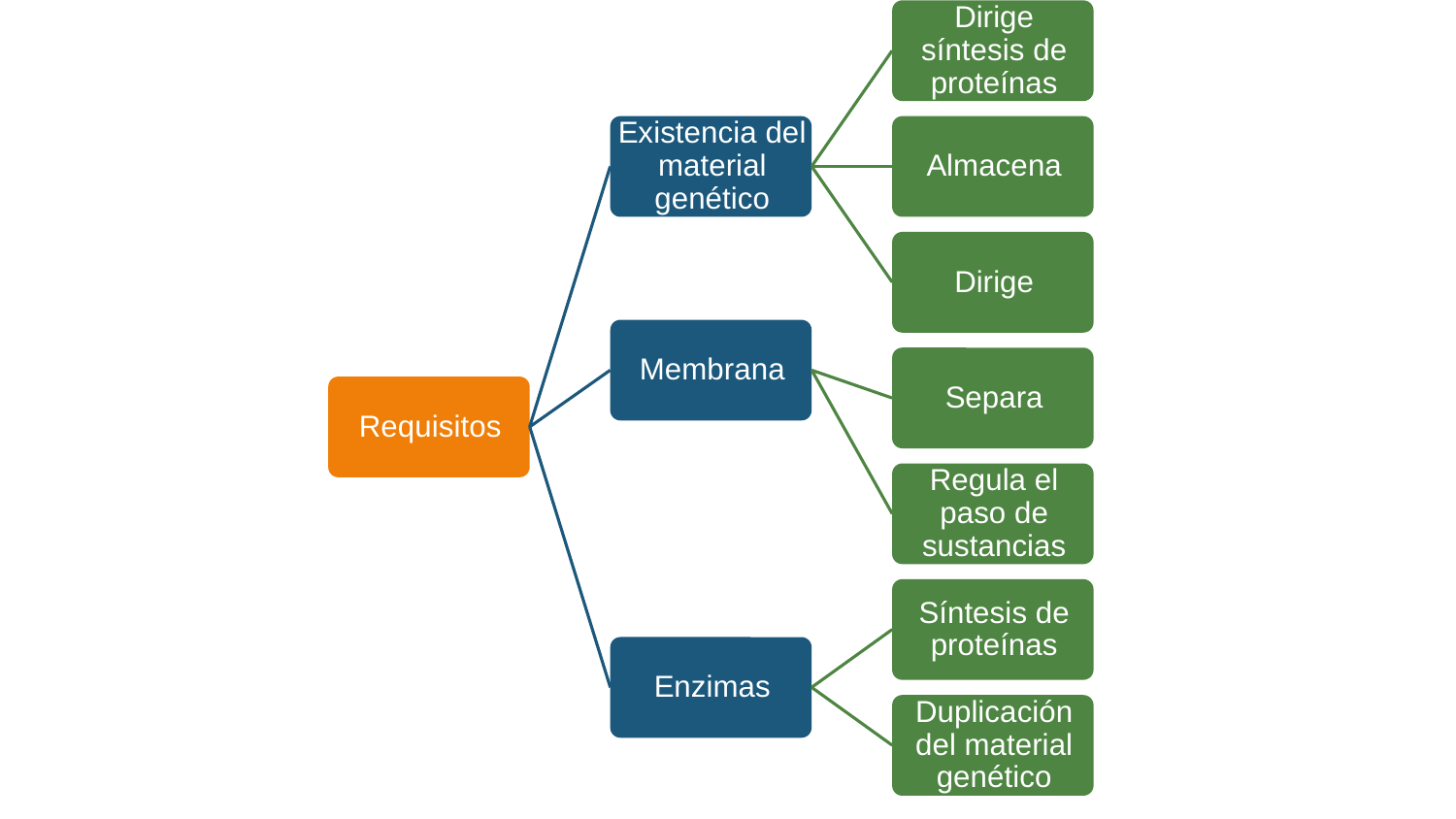

Requisitos

Existencia del material genético

Dirige síntesis de proteínas

Almacena

Dirige

Membrana

Separa

Regula el paso de sustancias

Enzimas

Síntesis de proteínas

Duplicación del material genético